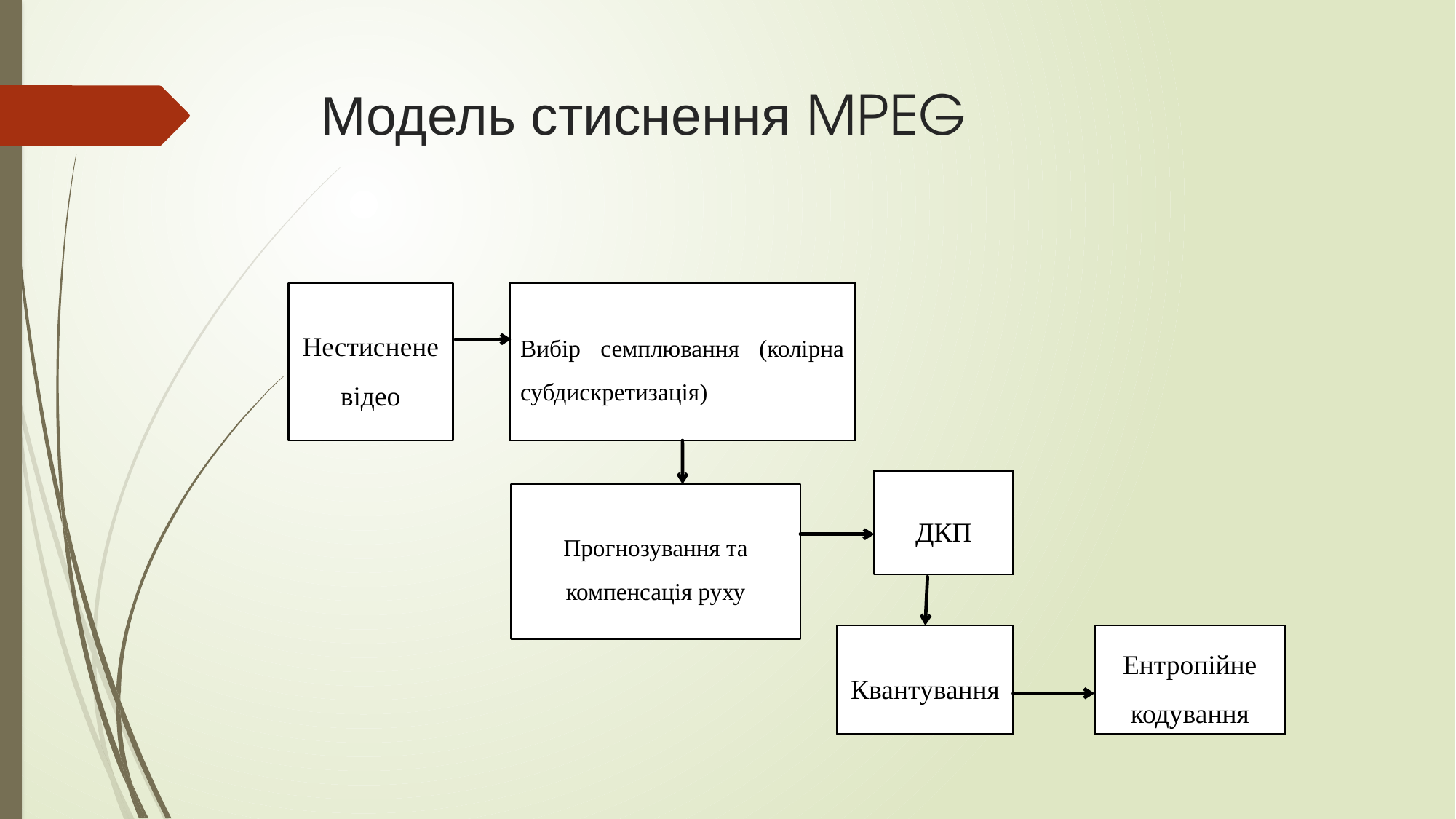

# Модель стиснення MPEG

Нестиснене відео
Вибір семплювання (колірна субдискретизація)
ДКП
Прогнозування та компенсація руху
Квантування
Ентропійне кодування